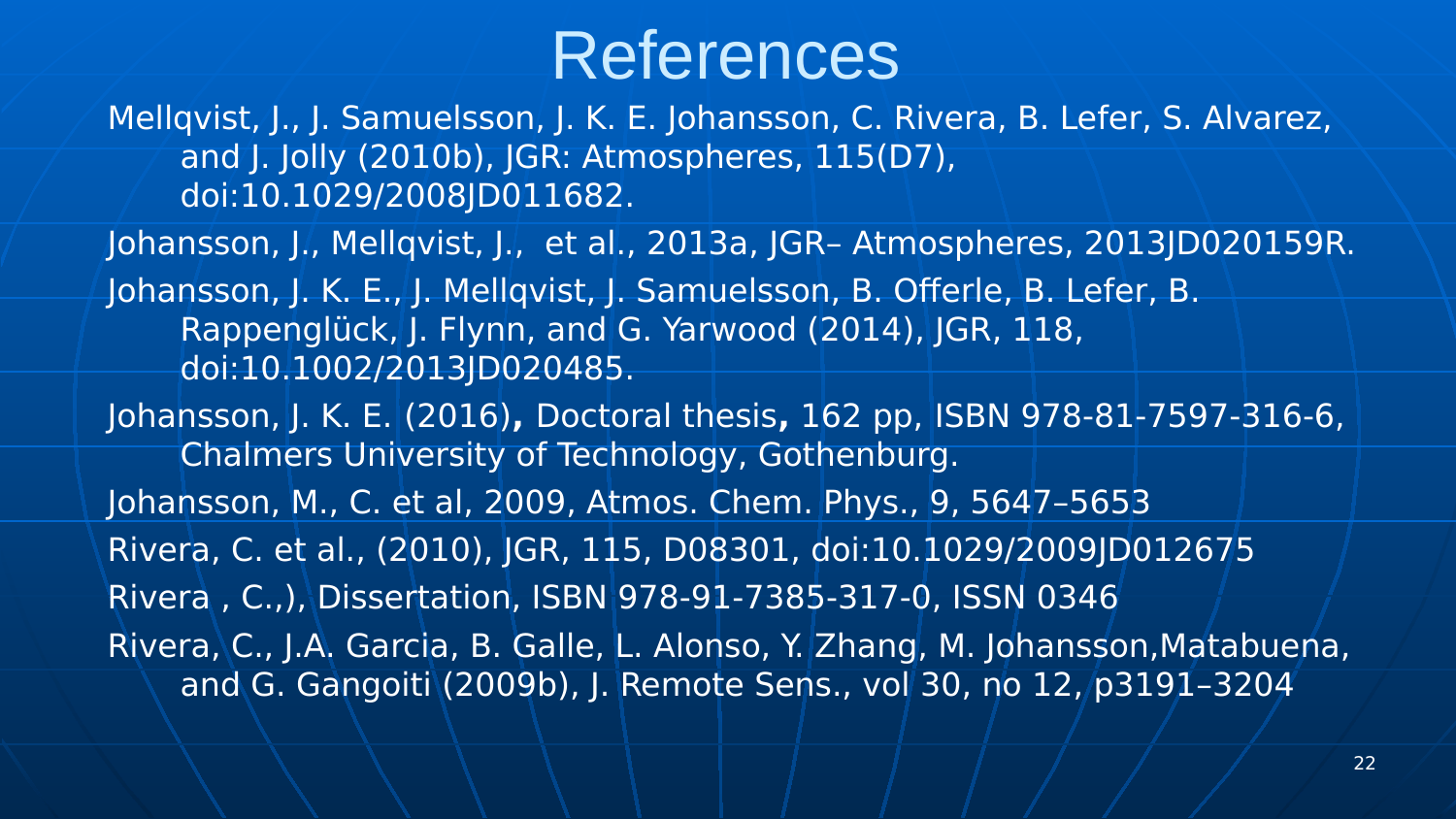

# References
Mellqvist, J., J. Samuelsson, J. K. E. Johansson, C. Rivera, B. Lefer, S. Alvarez, and J. Jolly (2010b), JGR: Atmospheres, 115(D7), doi:10.1029/2008JD011682.
Johansson, J., Mellqvist, J.,  et al., 2013a, JGR– Atmospheres, 2013JD020159R.
Johansson, J. K. E., J. Mellqvist, J. Samuelsson, B. Offerle, B. Lefer, B. Rappenglück, J. Flynn, and G. Yarwood (2014), JGR, 118, doi:10.1002/2013JD020485.
Johansson, J. K. E. (2016), Doctoral thesis, 162 pp, ISBN 978-81-7597-316-6, Chalmers University of Technology, Gothenburg.
Johansson, M., C. et al, 2009, Atmos. Chem. Phys., 9, 5647–5653
Rivera, C. et al., (2010), JGR, 115, D08301, doi:10.1029/2009JD012675
Rivera , C.,), Dissertation, ISBN 978-91-7385-317-0, ISSN 0346
Rivera, C., J.A. Garcia, B. Galle, L. Alonso, Y. Zhang, M. Johansson,Matabuena, and G. Gangoiti (2009b), J. Remote Sens., vol 30, no 12, p3191–3204

22